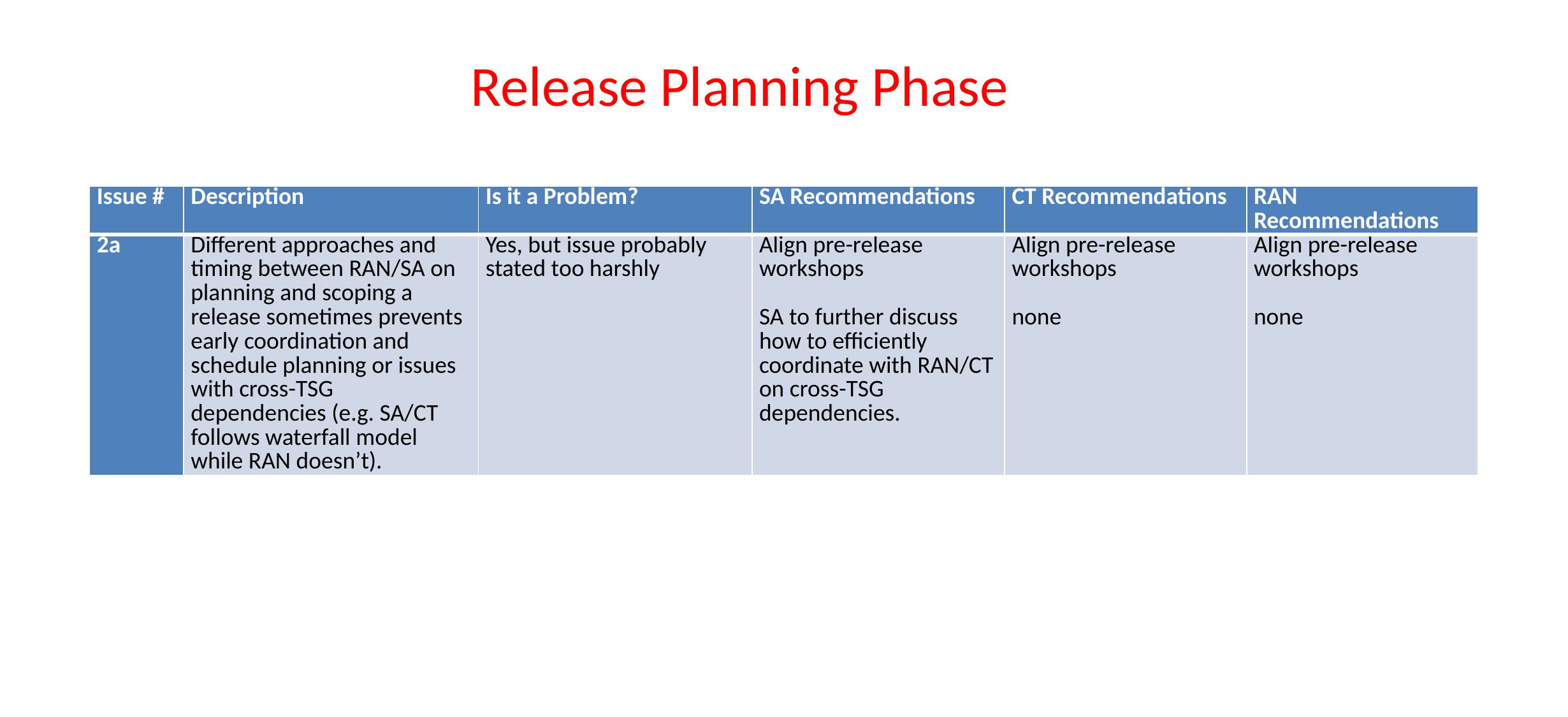

# Release Planning Phase
| Issue # | Description | Is it a Problem? | SA Recommendations | CT Recommendations | RAN Recommendations |
| --- | --- | --- | --- | --- | --- |
| 2a | Different approaches and timing between RAN/SA on planning and scoping a release sometimes prevents early coordination and schedule planning or issues with cross-TSG dependencies (e.g. SA/CT follows waterfall model while RAN doesn’t). | Yes, but issue probably stated too harshly | Align pre-release workshops   SA to further discuss how to efficiently coordinate with RAN/CT on cross-TSG dependencies. | Align pre-release workshops   none | Align pre-release workshops   none |